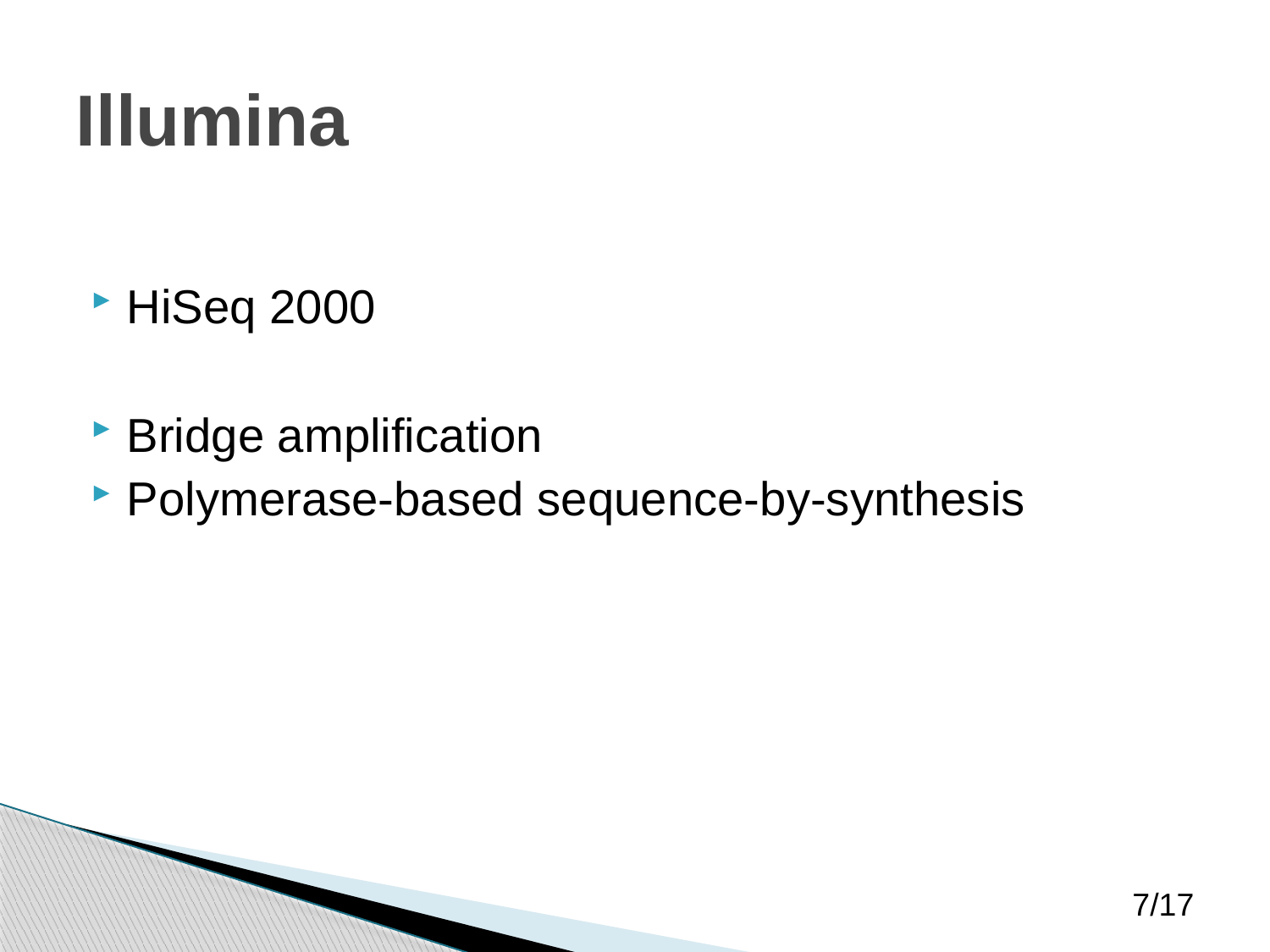

# Illumina

HiSeq 2000

Bridge amplification
Polymerase-based sequence-by-synthesis